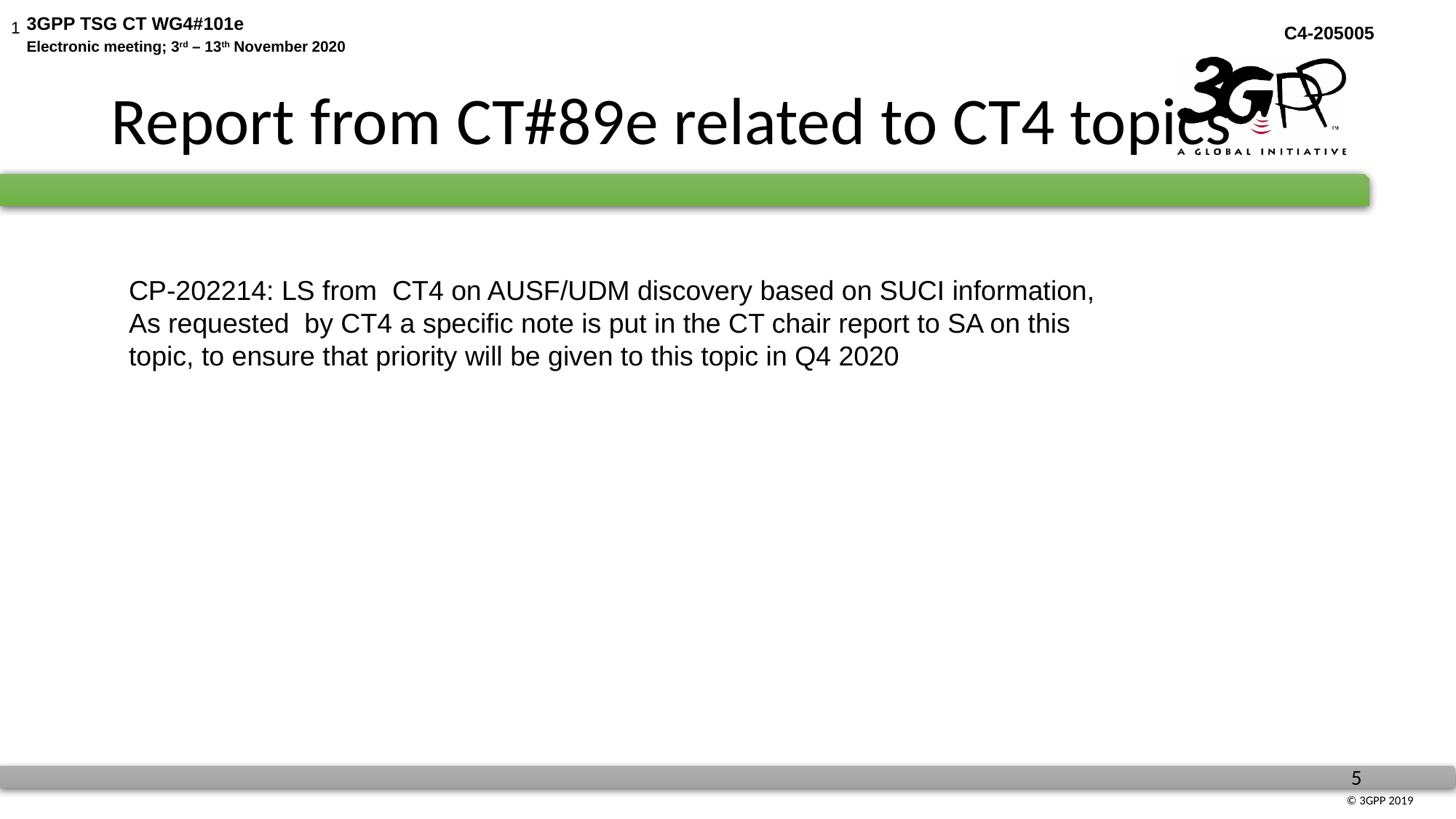

1
# Report from CT#89e related to CT4 topics
CP-202214: LS from  CT4 on AUSF/UDM discovery based on SUCI information,
As requested  by CT4 a specific note is put in the CT chair report to SA on this topic, to ensure that priority will be given to this topic in Q4 2020